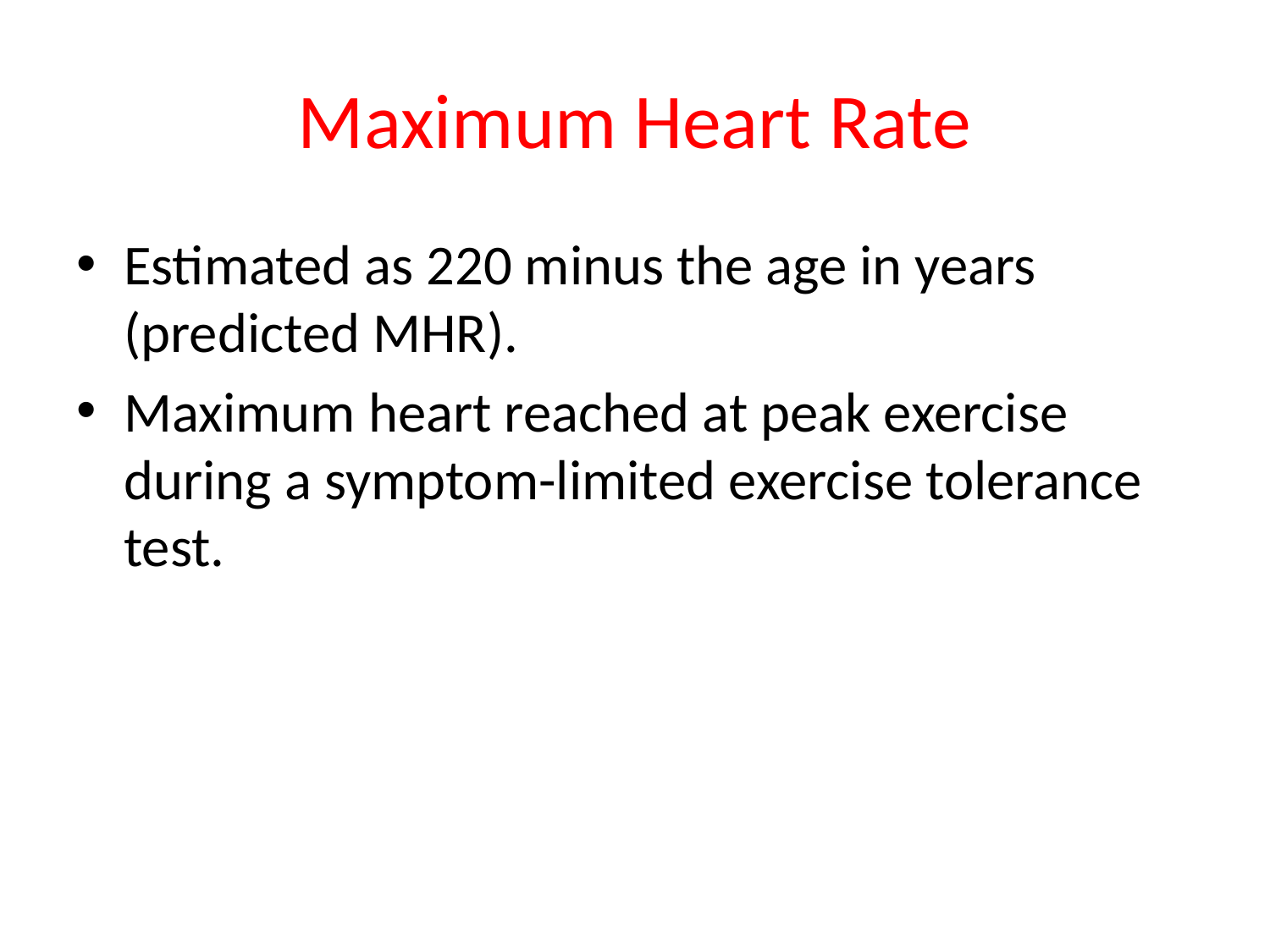

# Maximum Heart Rate
Estimated as 220 minus the age in years (predicted MHR).
Maximum heart reached at peak exercise during a symptom-limited exercise tolerance test.